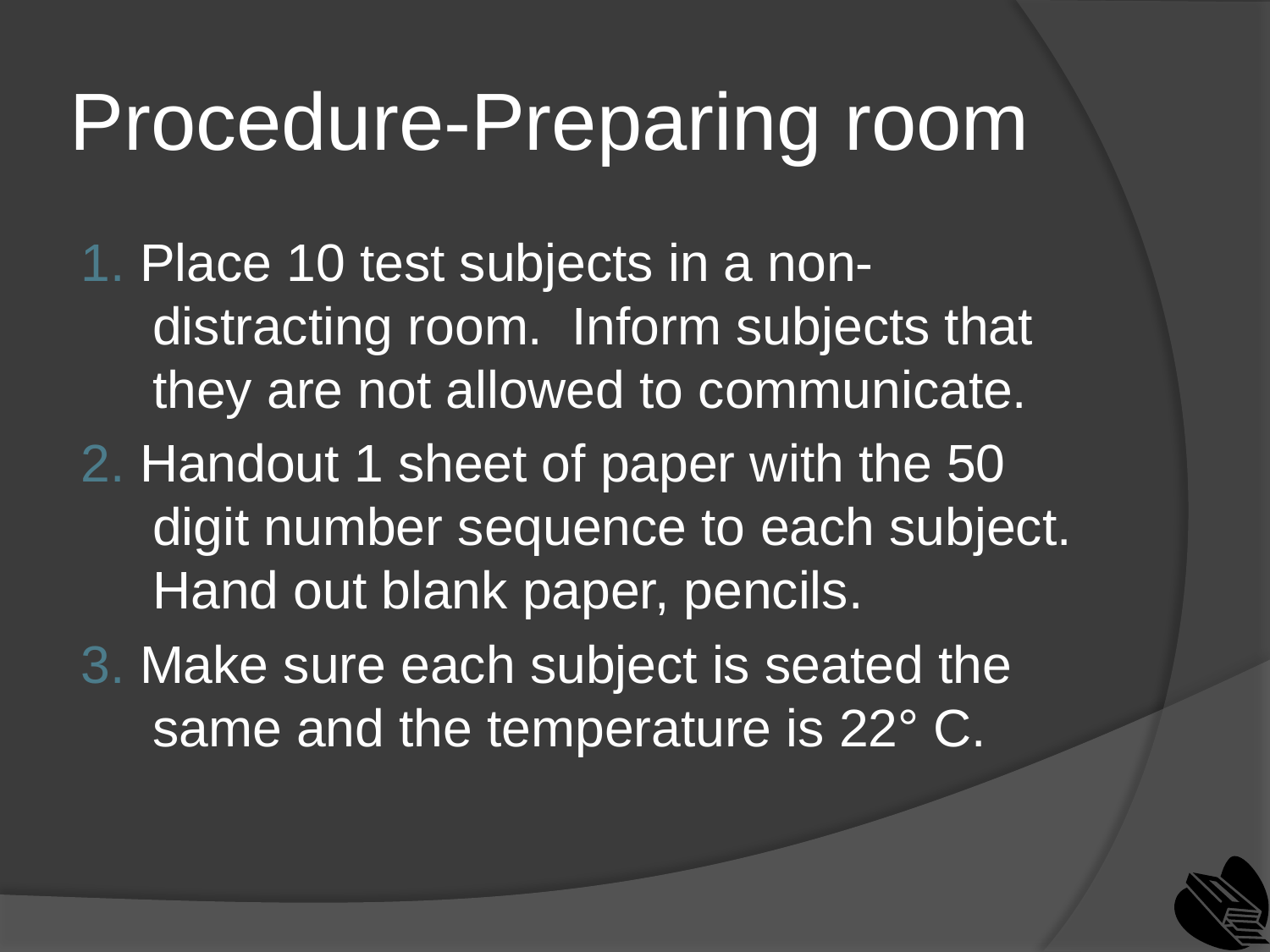

# Procedure-Preparing room
1. Place 10 test subjects in a non-distracting room.  Inform subjects that they are not allowed to communicate.
2. Handout 1 sheet of paper with the 50 digit number sequence to each subject.  Hand out blank paper, pencils.
3. Make sure each subject is seated the same and the temperature is 22° C.